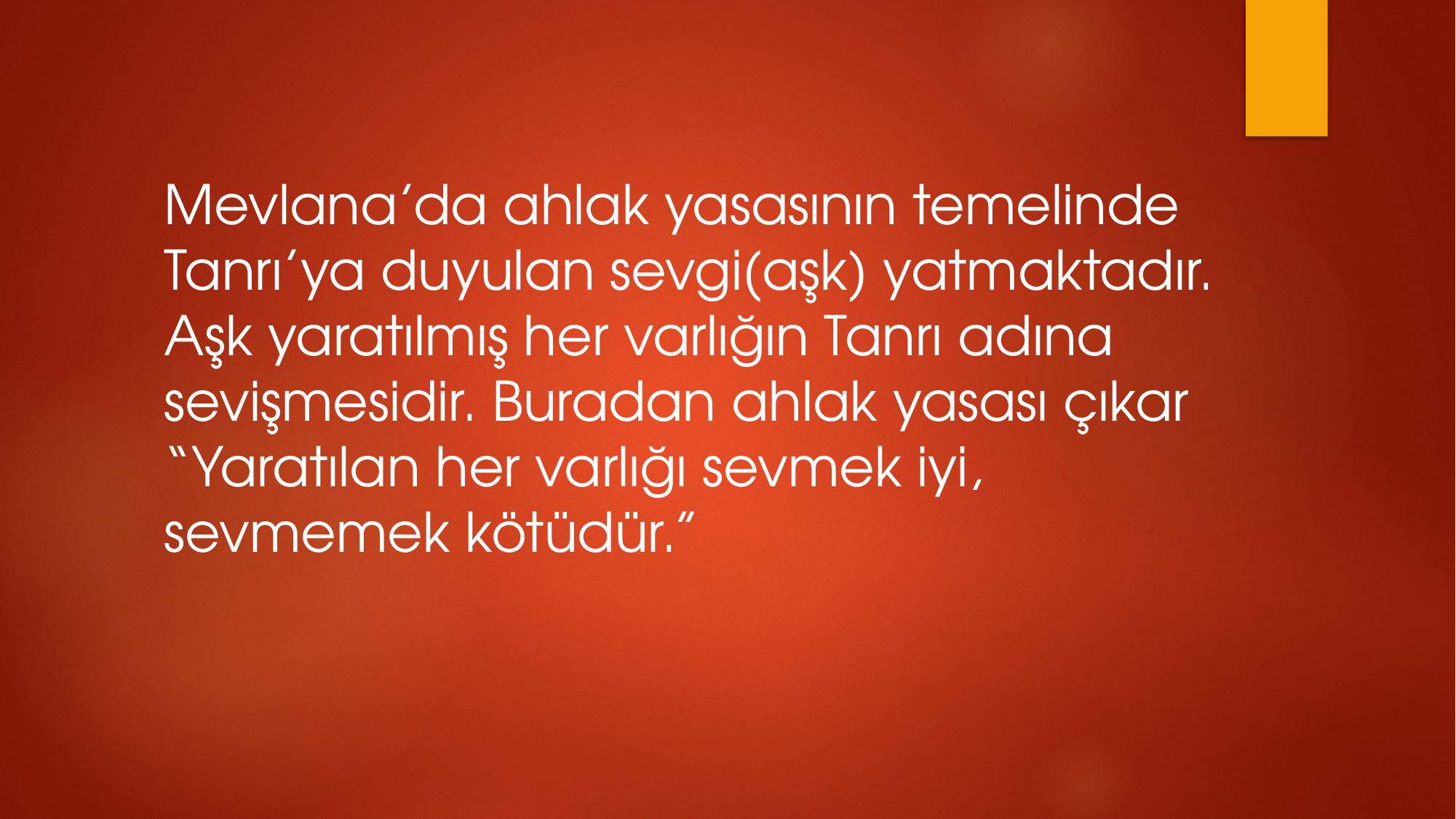

Mevlana’da ahlak yasasının temelinde Tanrı’ya duyulan sevgi(aşk) yatmaktadır. Aşk yaratılmış her varlığın Tanrı adına sevişmesidir. Buradan ahlak yasası çıkar “Yaratılan her varlığı sevmek iyi, sevmemek kötüdür.”